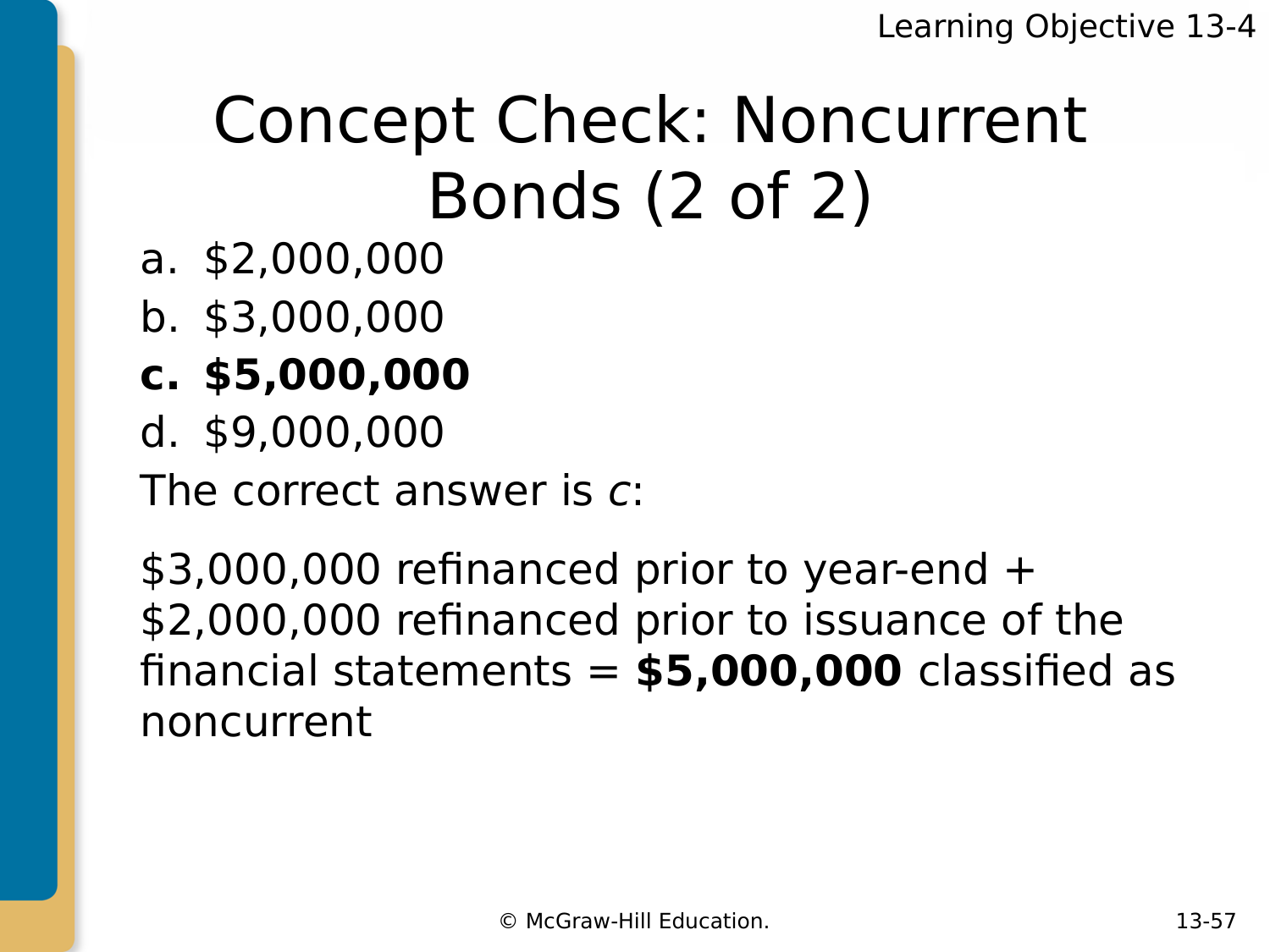

Learning Objective 13-4
# Concept Check: Noncurrent Bonds (2 of 2)
$2,000,000
$3,000,000
$5,000,000
$9,000,000
The correct answer is c:
$3,000,000 refinanced prior to year-end + $2,000,000 refinanced prior to issuance of the financial statements = $5,000,000 classified as noncurrent